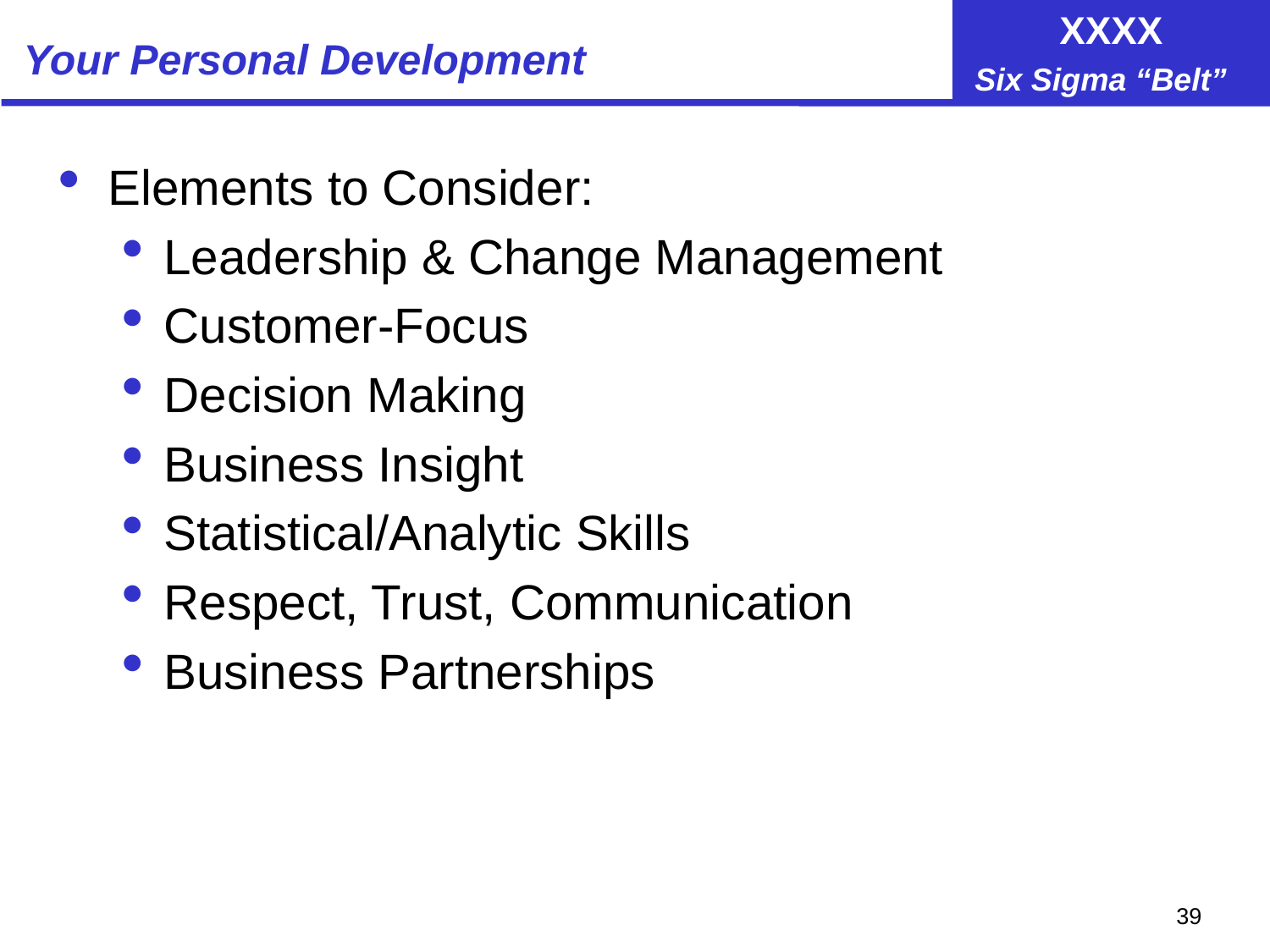

# Your Personal Development
Elements to Consider:
Leadership & Change Management
Customer-Focus
Decision Making
Business Insight
Statistical/Analytic Skills
Respect, Trust, Communication
Business Partnerships